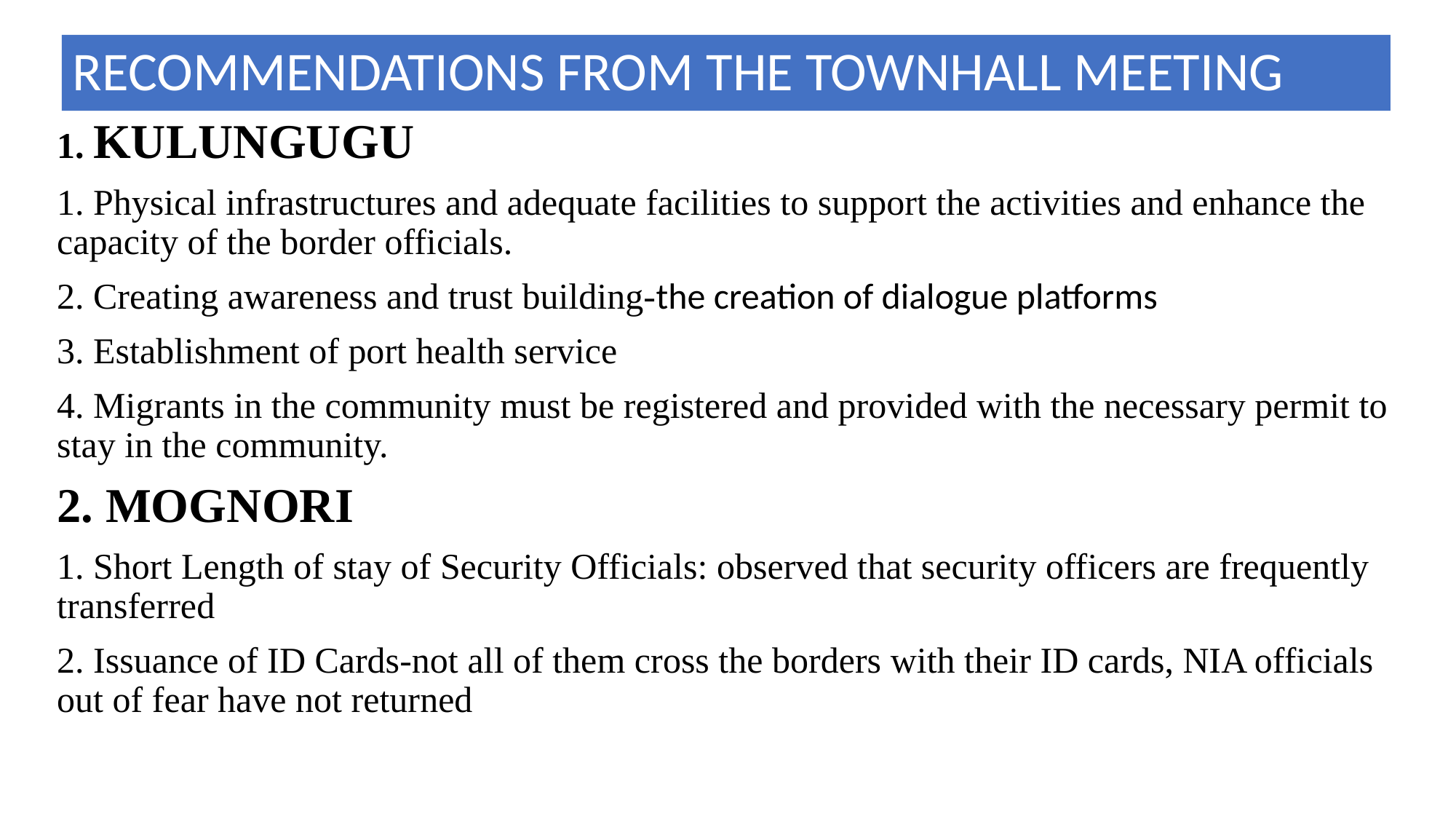

# RECOMMENDATIONS FROM THE TOWNHALL MEETING
1. KULUNGUGU
1. Physical infrastructures and adequate facilities to support the activities and enhance the capacity of the border officials.
2. Creating awareness and trust building-the creation of dialogue platforms
3. Establishment of port health service
4. Migrants in the community must be registered and provided with the necessary permit to stay in the community.
2. MOGNORI
1. Short Length of stay of Security Officials: observed that security officers are frequently transferred
2. Issuance of ID Cards-not all of them cross the borders with their ID cards, NIA officials out of fear have not returned